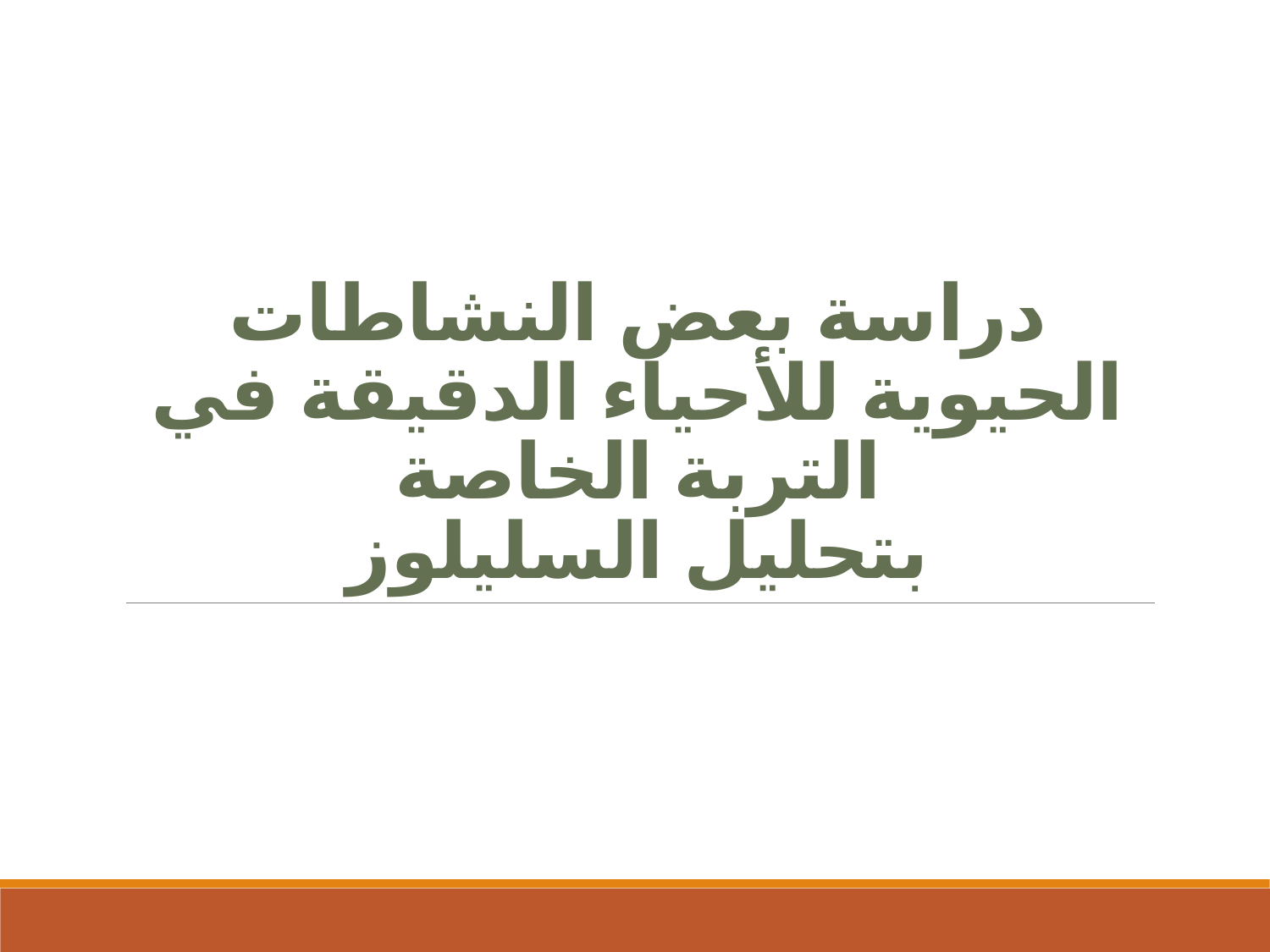

# دراسة بعض النشاطات الحيوية للأحياء الدقيقة في التربة الخاصة بتحليل السليلوز